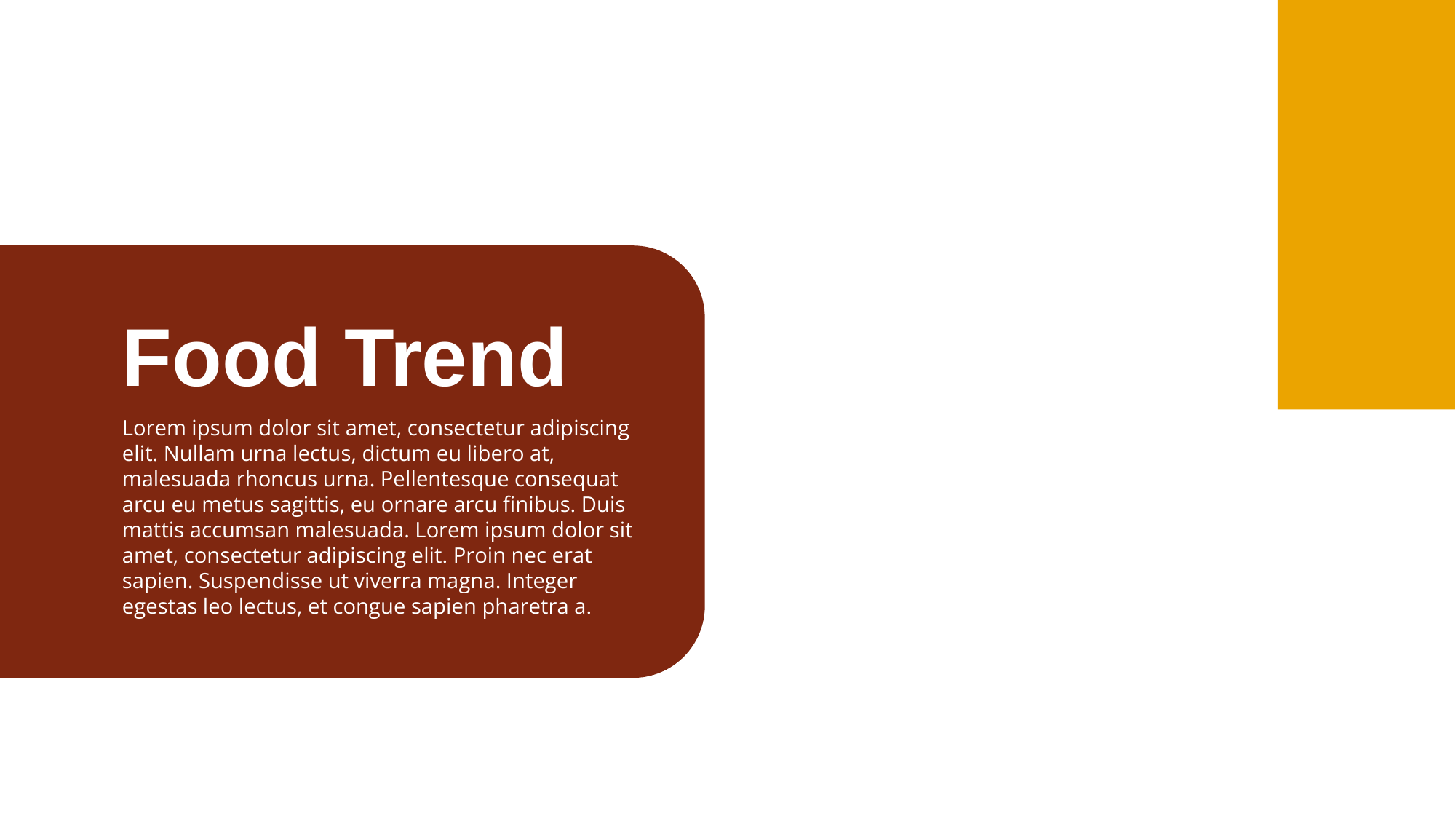

Food Trend
Lorem ipsum dolor sit amet, consectetur adipiscing elit. Nullam urna lectus, dictum eu libero at, malesuada rhoncus urna. Pellentesque consequat arcu eu metus sagittis, eu ornare arcu finibus. Duis mattis accumsan malesuada. Lorem ipsum dolor sit amet, consectetur adipiscing elit. Proin nec erat sapien. Suspendisse ut viverra magna. Integer egestas leo lectus, et congue sapien pharetra a.